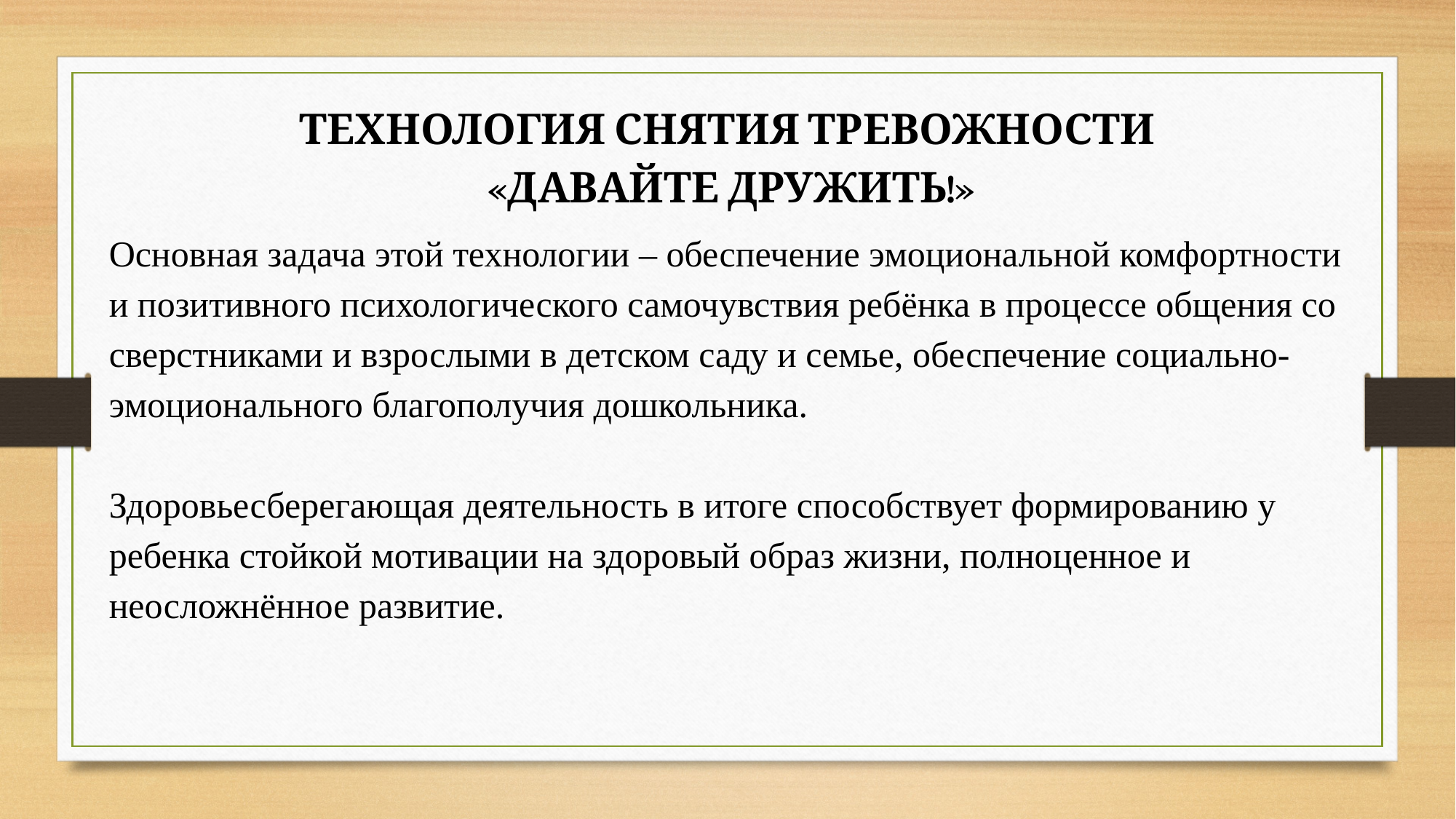

ТЕХНОЛОГИЯ СНЯТИЯ ТРЕВОЖНОСТИ
«ДАВАЙТЕ ДРУЖИТЬ!»
Основная задача этой технологии – обеспечение эмоциональной комфортности и позитивного психологического самочувствия ребёнка в процессе общения со сверстниками и взрослыми в детском саду и семье, обеспечение социально-эмоционального благополучия дошкольника.

Здоровьесберегающая деятельность в итоге способствует формированию у ребенка стойкой мотивации на здоровый образ жизни, полноценное и неосложнённое развитие.